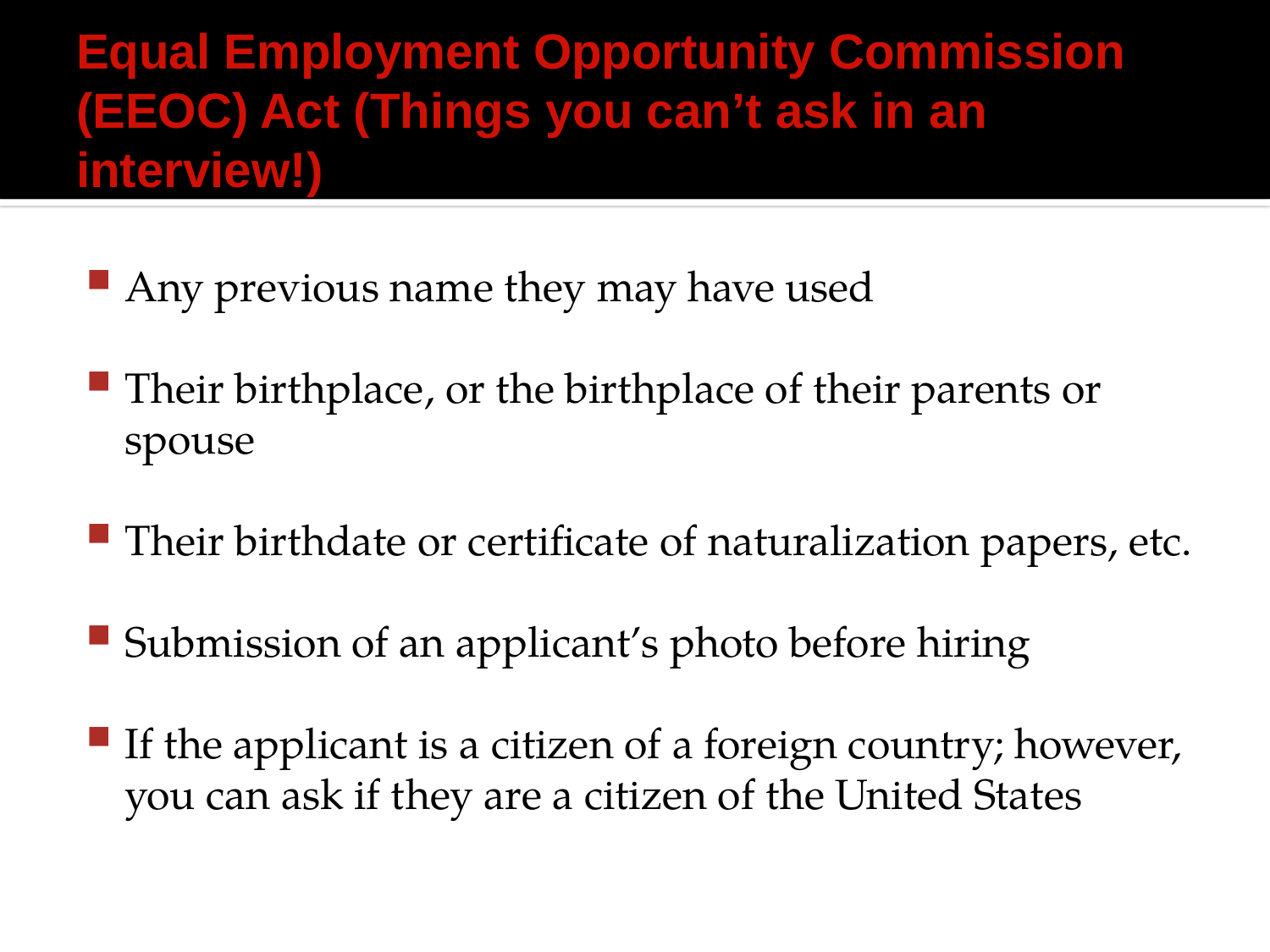

# Equal Employment Opportunity Commission (EEOC) Act (Things you can’t ask in an interview!)
Any previous name they may have used

Their birthplace, or the birthplace of their parents or spouse

Their birthdate or certificate of naturalization papers, etc.

Submission of an applicant’s photo before hiring

If the applicant is a citizen of a foreign country; however, you can ask if they are a citizen of the United States